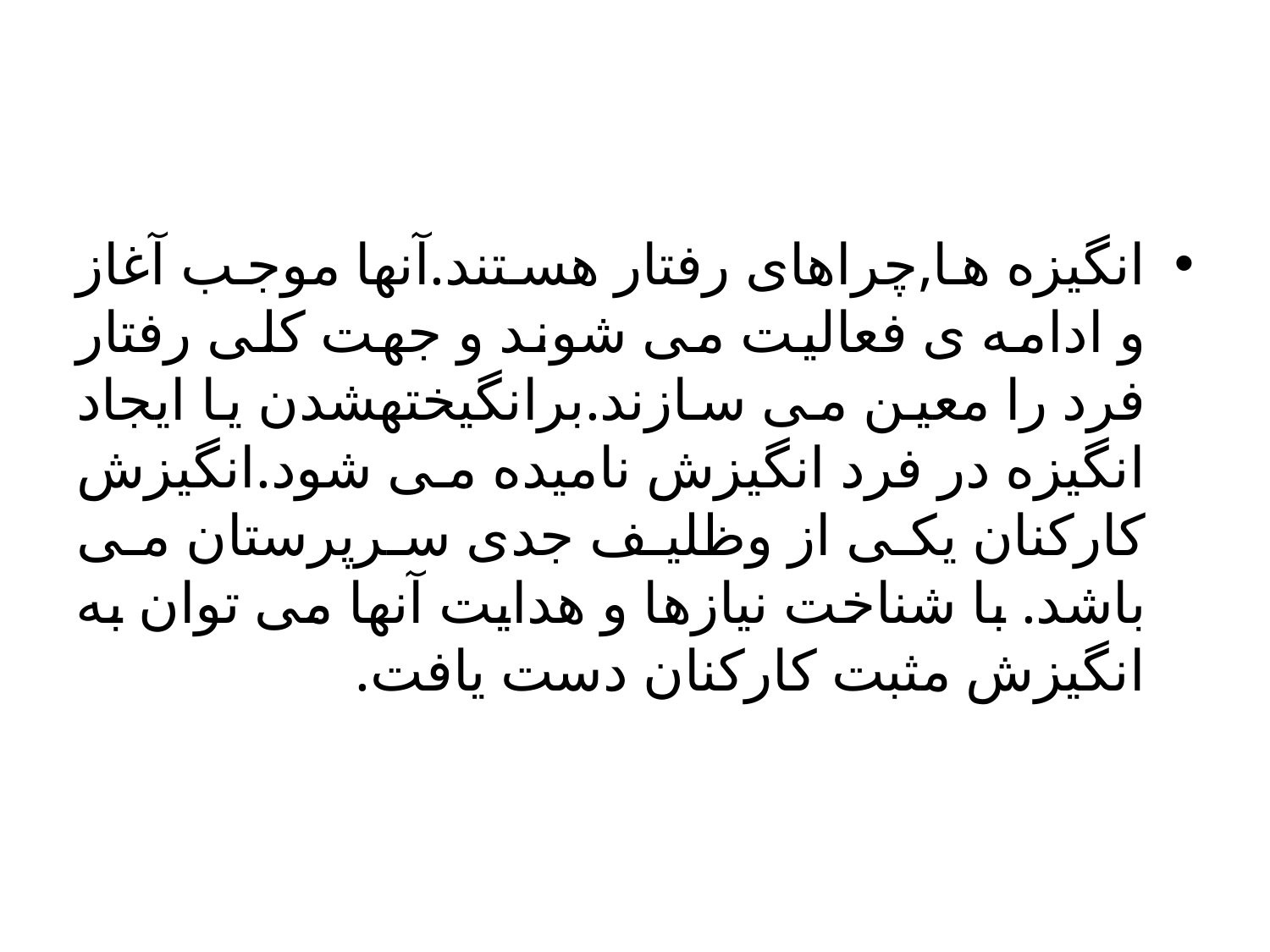

#
انگیزه ها,چراهای رفتار هستند.آنها موجب آغاز و ادامه ی فعالیت می شوند و جهت کلی رفتار فرد را معین می سازند.برانگیختهشدن یا ایجاد انگیزه در فرد انگیزش نامیده می شود.انگیزش کارکنان یکی از وظلیف جدی سرپرستان می باشد. با شناخت نیازها و هدایت آنها می توان به انگیزش مثبت کارکنان دست یافت.